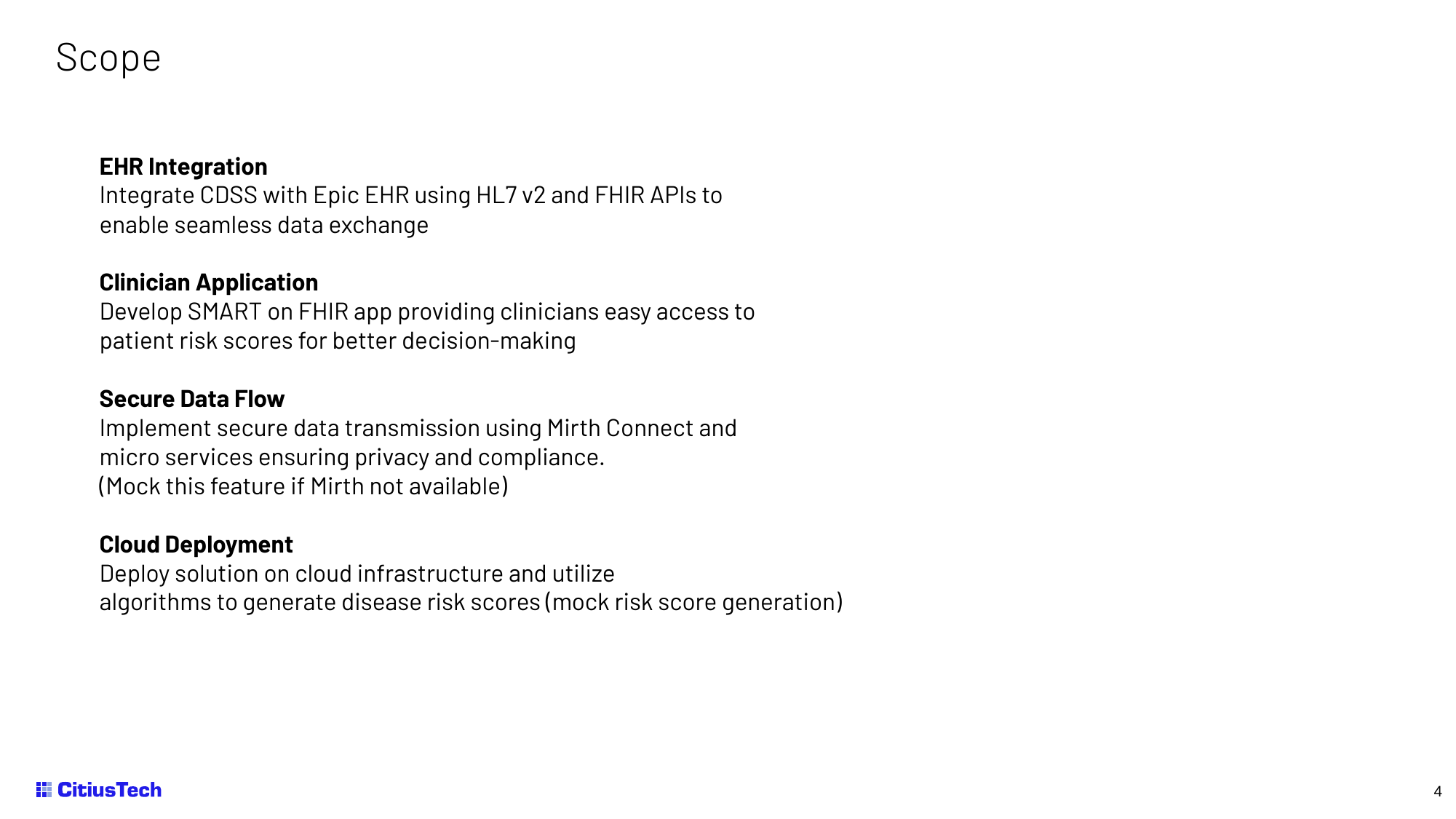

# Scope
EHR Integration​
Integrate CDSS with Epic EHR using HL7 v2 and FHIR APIs to
enable seamless data exchange

Clinician Application​
Develop SMART on FHIR app providing clinicians easy access to
patient risk scores for better decision-making

Secure Data Flow​
Implement secure data transmission using Mirth Connect and
micro services ensuring privacy and compliance.
(Mock this feature if Mirth not available)

Cloud Deployment
Deploy solution on cloud infrastructure and utilize
algorithms to generate disease risk scores (mock risk score generation)